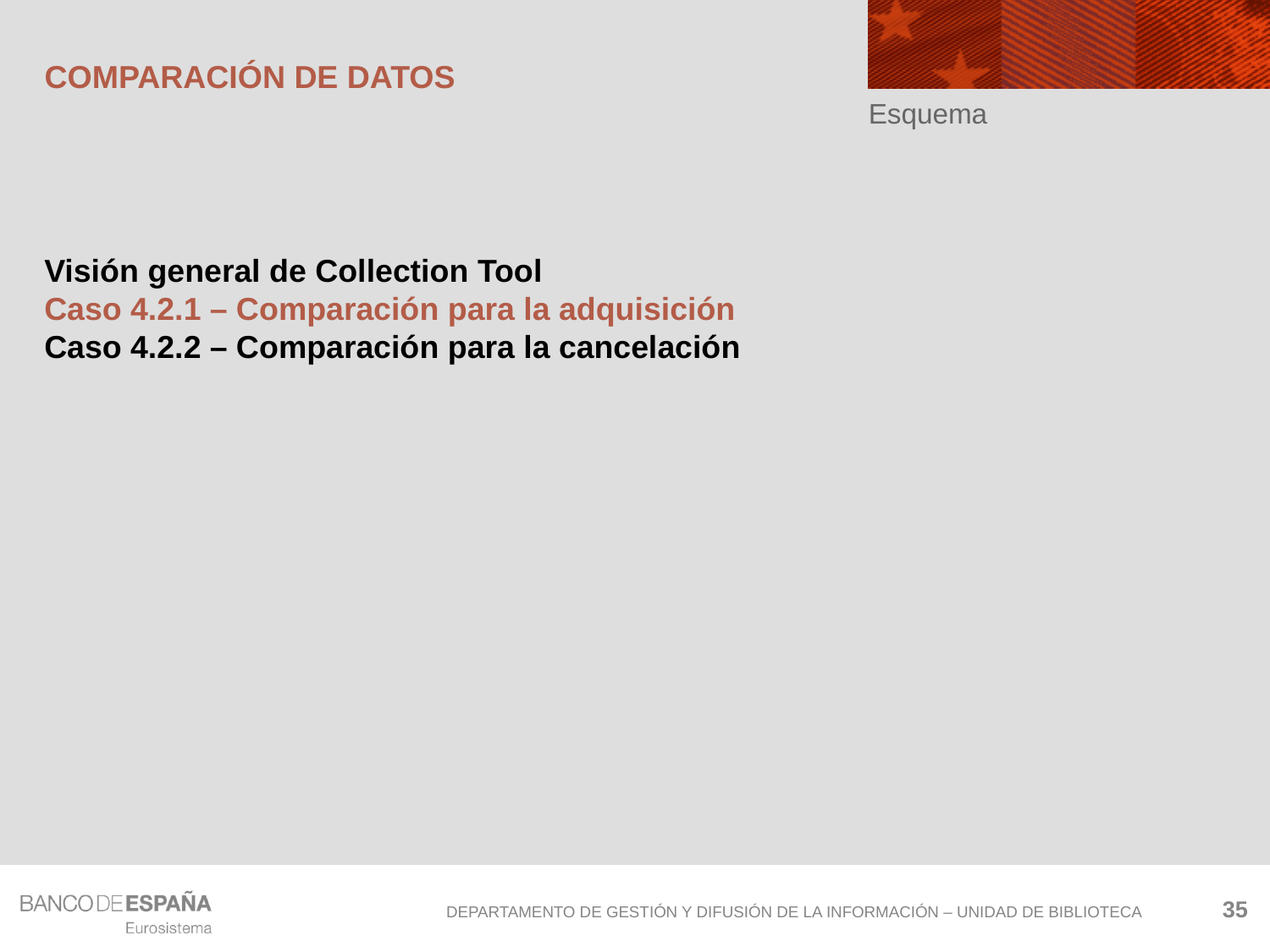

# Comparación de datos
Esquema

Visión general de Collection Tool
Caso 4.2.1 – Comparación para la adquisición
Caso 4.2.2 – Comparación para la cancelación
35